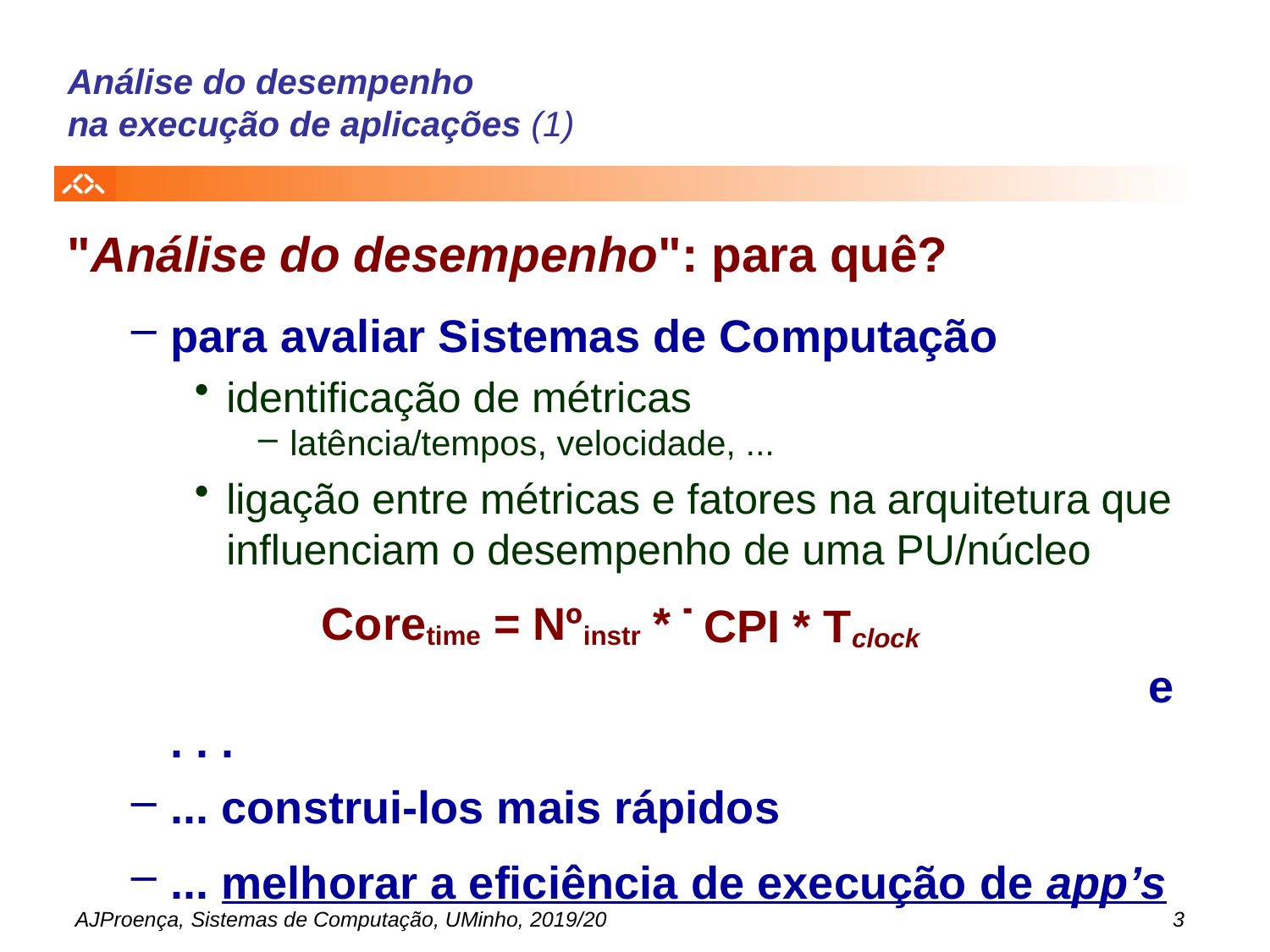

# Análise do desempenho na execução de aplicações (1)
"Análise do desempenho": para quê?
para avaliar Sistemas de Computação
identificação de métricas
latência/tempos, velocidade, ...
ligação entre métricas e fatores na arquitetura que influenciam o desempenho de uma PU/núcleo
Coretime = Nºinstr * Timeaverage/Instruction
								       e . . .
... construi-los mais rápidos
... melhorar a eficiência de execução de app’s
CPI * Tclock